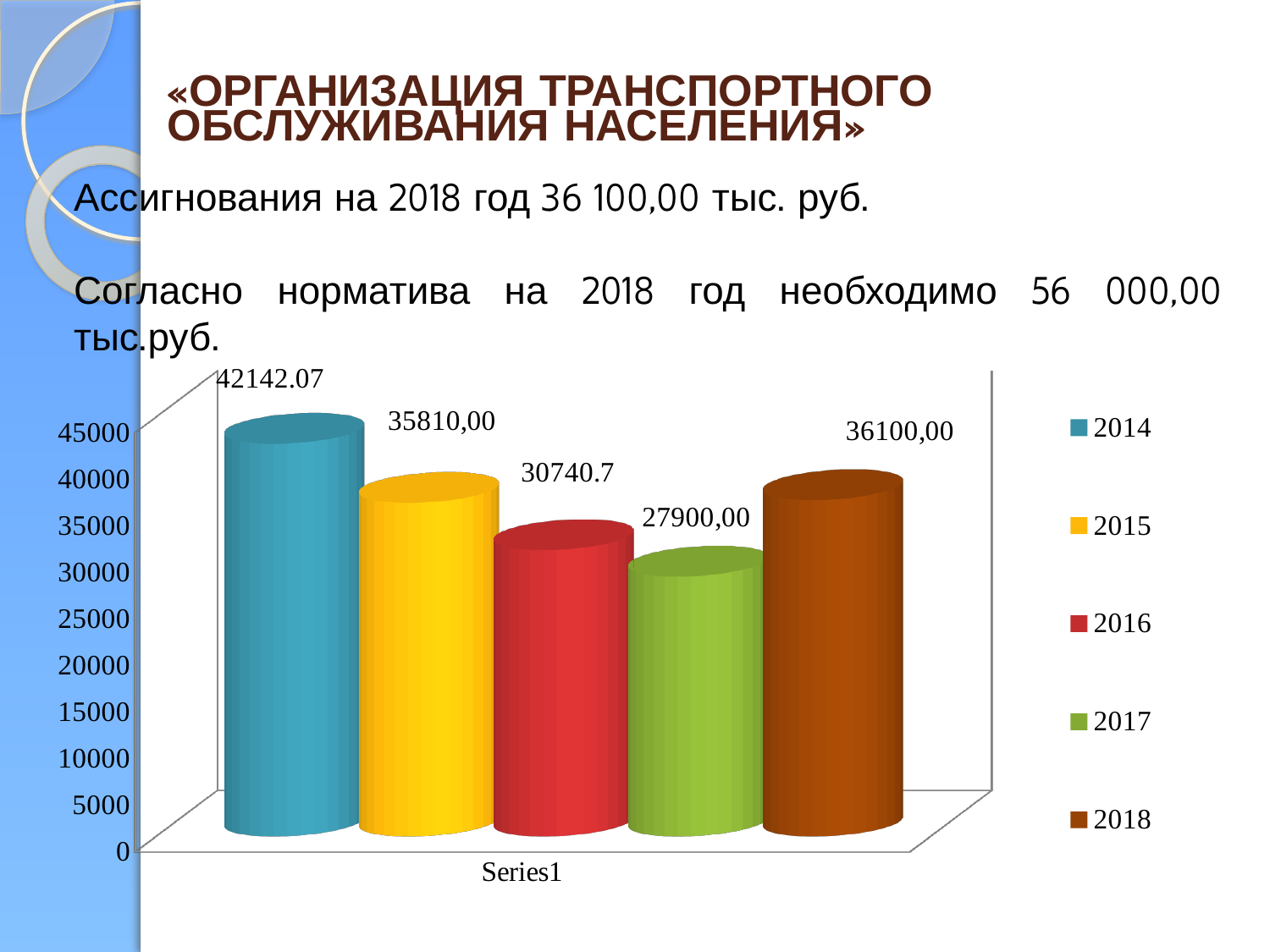

# «Организация транспортного обслуживания населения»
Ассигнования на 2018 год 36 100,00 тыс. руб.

Согласно норматива на 2018 год необходимо 56 000,00 тыс.руб.

[unsupported chart]